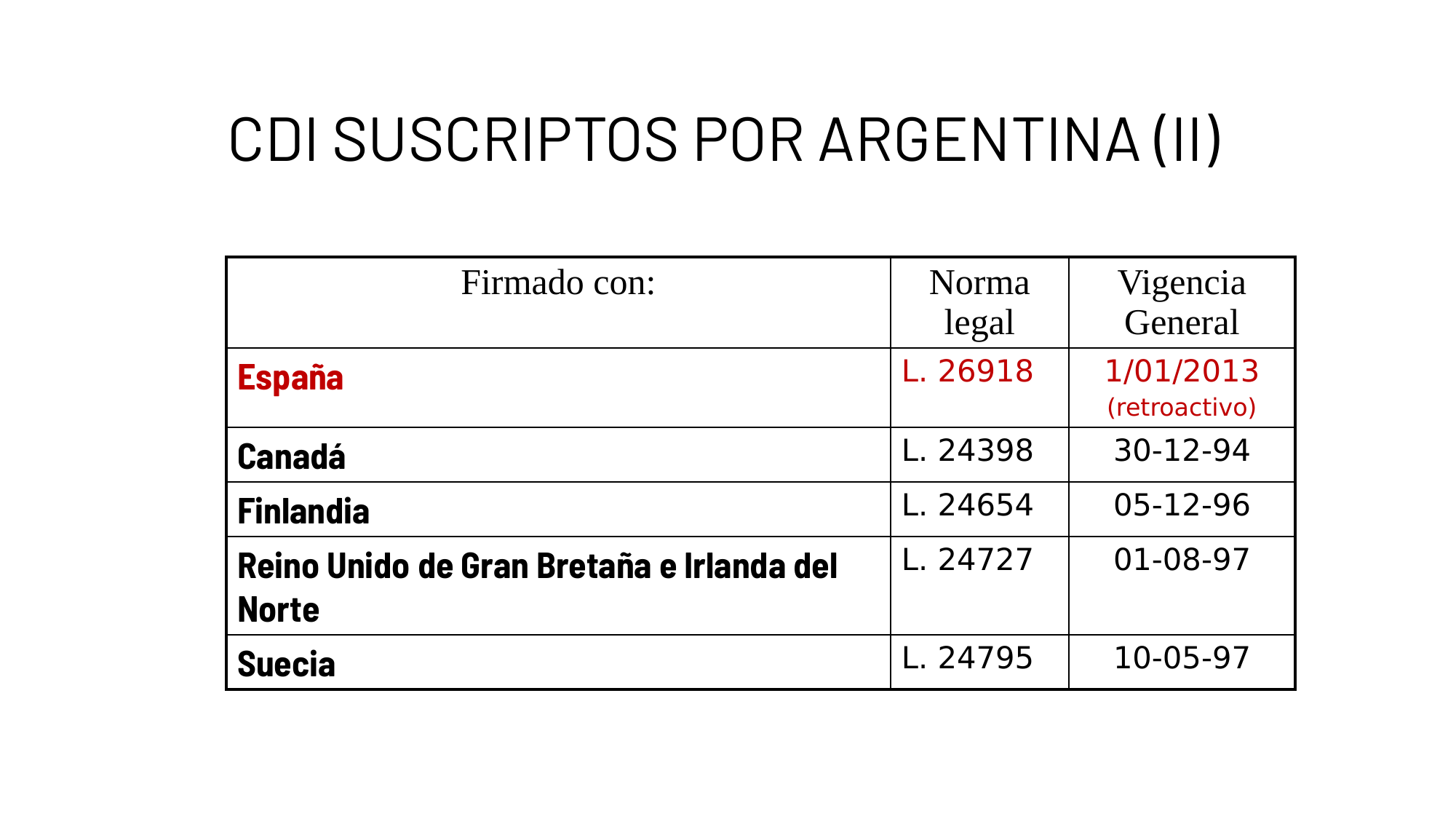

# CDI SUSCRIPTOS POR ARGENTINA (II)
| Firmado con: | Norma legal | Vigencia General |
| --- | --- | --- |
| España | L. 26918 | 1/01/2013 (retroactivo) |
| Canadá | L. 24398 | 30-12-94 |
| Finlandia | L. 24654 | 05-12-96 |
| Reino Unido de Gran Bretaña e Irlanda del Norte | L. 24727 | 01-08-97 |
| Suecia | L. 24795 | 10-05-97 |